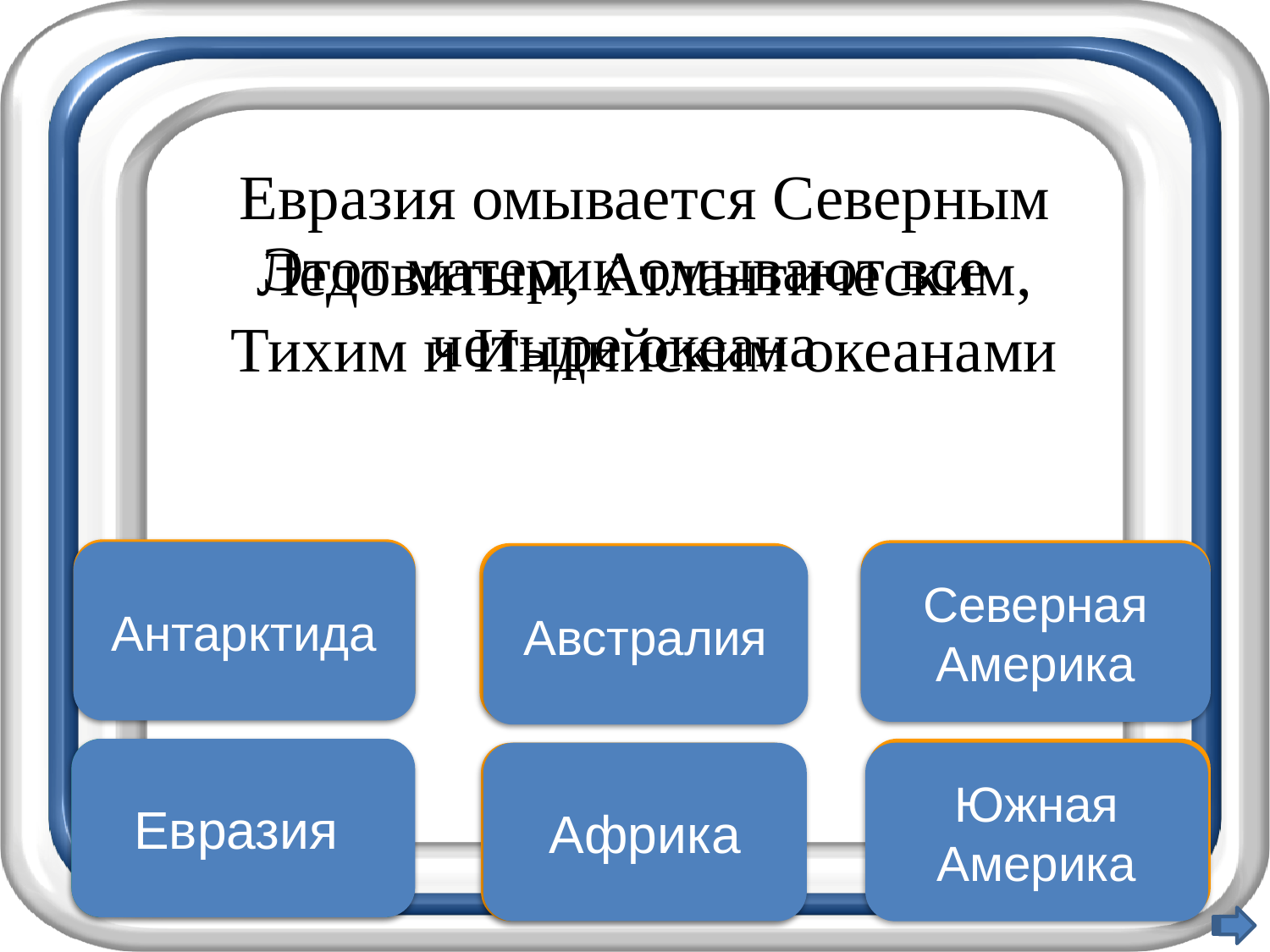

Евразия омывается Северным Ледовитым, Атлантическим, Тихим и Индийским океанами
Этот материк омывают все четыре океана
Подумай хорошо

Подумай хорошо
Антарктида
Увы, неверно
Северная Америка

Австралия

Неверно
Правильно
Евразия
Подумай ещё
Африка
Южная Америка